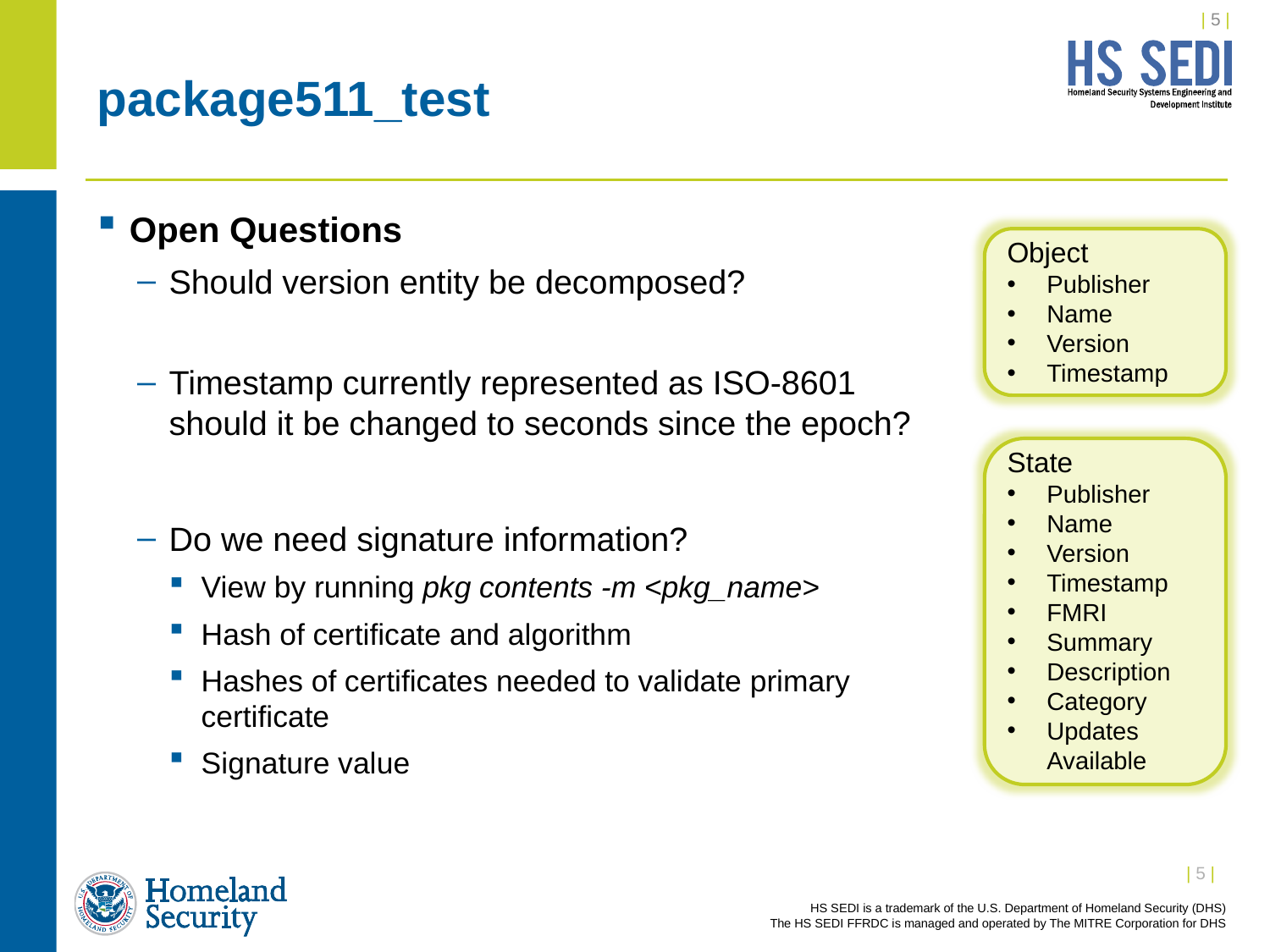

| 5 |
# package511_test
Open Questions
Should version entity be decomposed?

Timestamp currently represented as ISO-8601 should it be changed to seconds since the epoch?

Do we need signature information?
View by running pkg contents -m <pkg_name>
Hash of certificate and algorithm
Hashes of certificates needed to validate primary certificate
Signature value

Object
Publisher
Name
Version
Timestamp

State
Publisher
Name
Version
Timestamp
FMRI
Summary
Description
Category
Updates Available
| 5 |